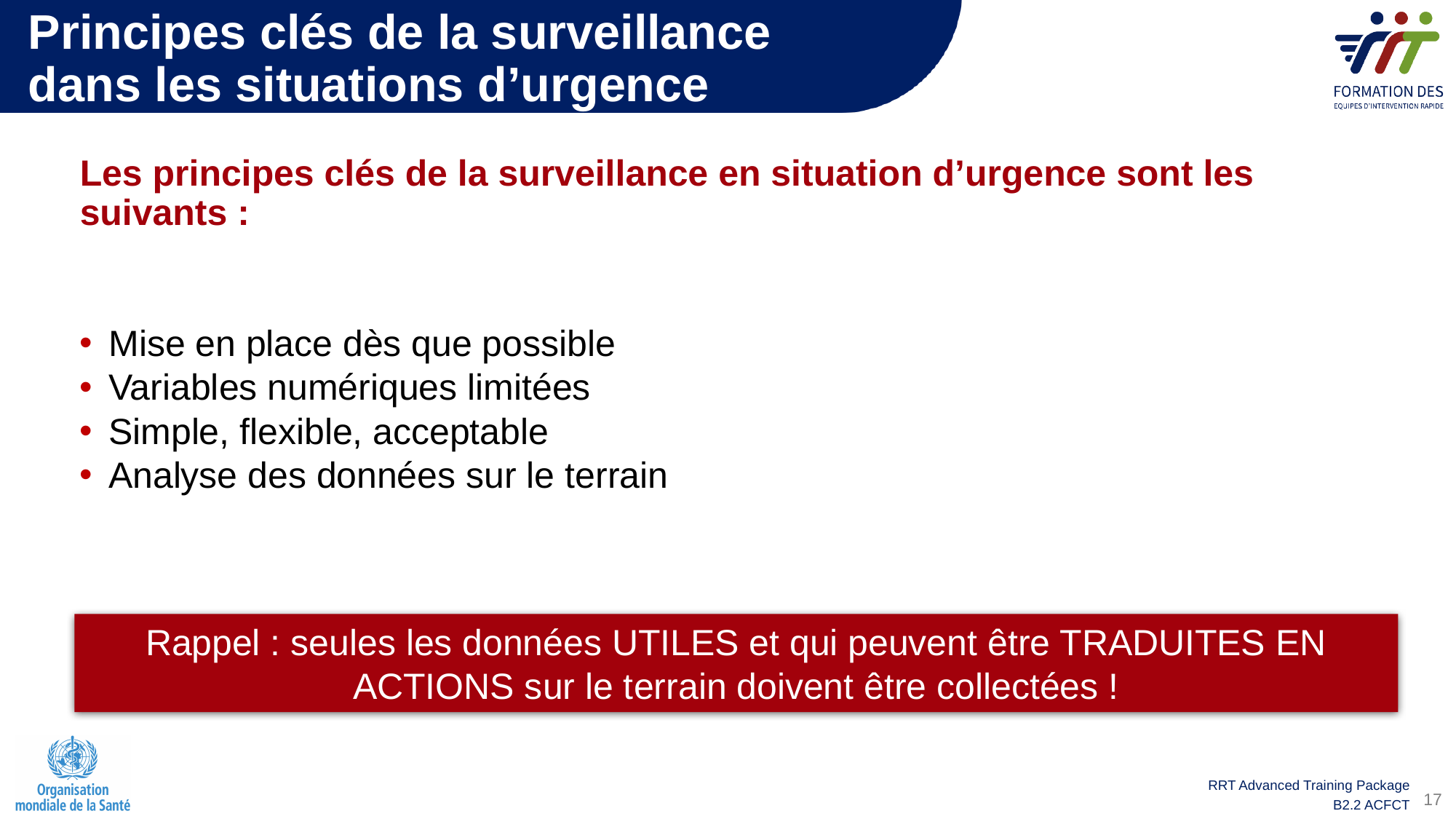

Principes clés de la surveillance
dans les situations d’urgence
Les principes clés de la surveillance en situation d’urgence sont les suivants :

Mise en place dès que possible
Variables numériques limitées
Simple, flexible, acceptable
Analyse des données sur le terrain
Rappel : seules les données UTILES et qui peuvent être TRADUITES EN ACTIONS sur le terrain doivent être collectées !